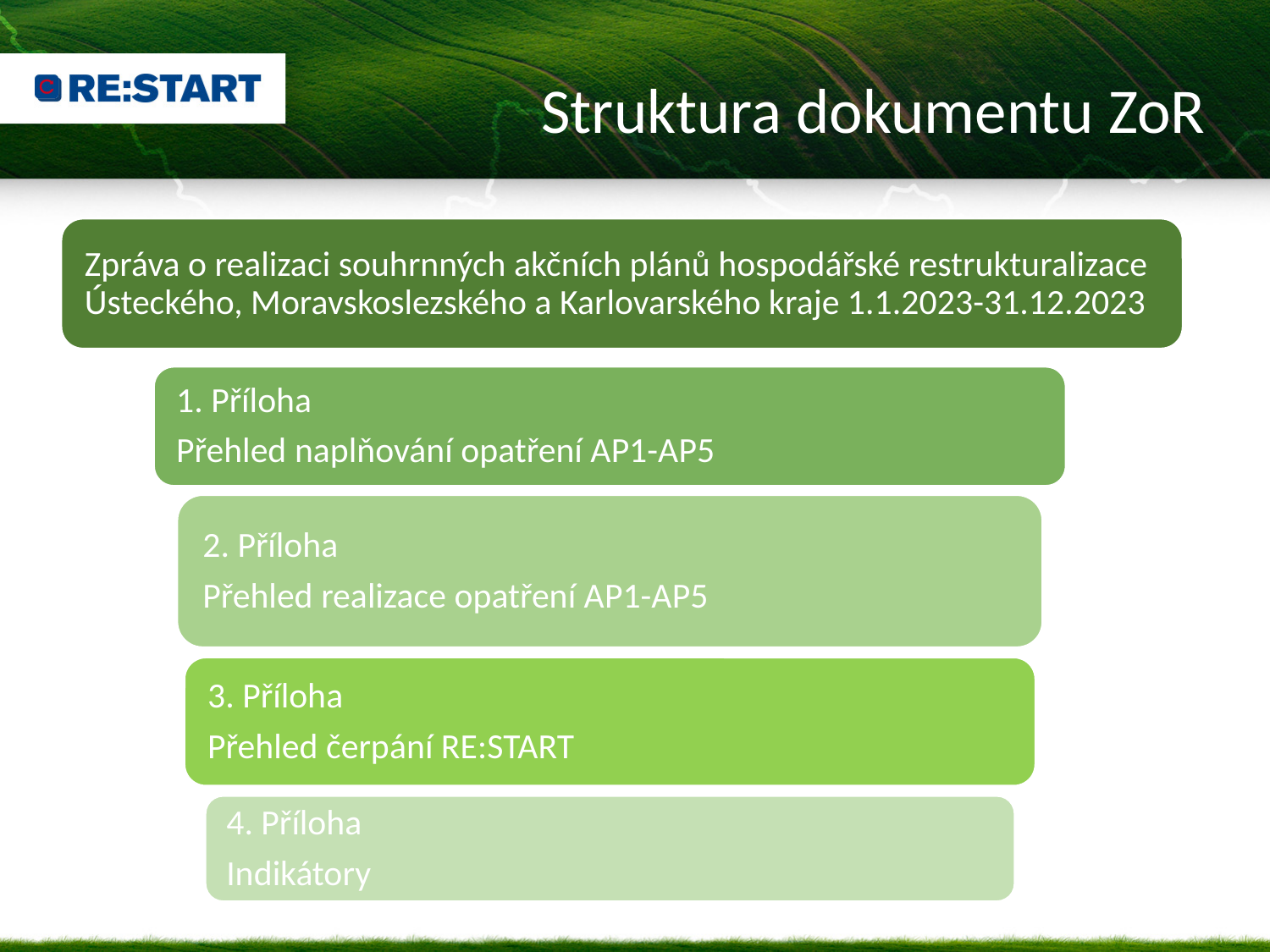

# Struktura dokumentu ZoR
Zpráva o realizaci souhrnných akčních plánů hospodářské restrukturalizace Ústeckého, Moravskoslezského a Karlovarského kraje 1.1.2023-31.12.2023
1. Příloha
Přehled naplňování opatření AP1-AP5
2. Příloha
Přehled realizace opatření AP1-AP5
3. Příloha
Přehled čerpání RE:START
4. Příloha
Indikátory